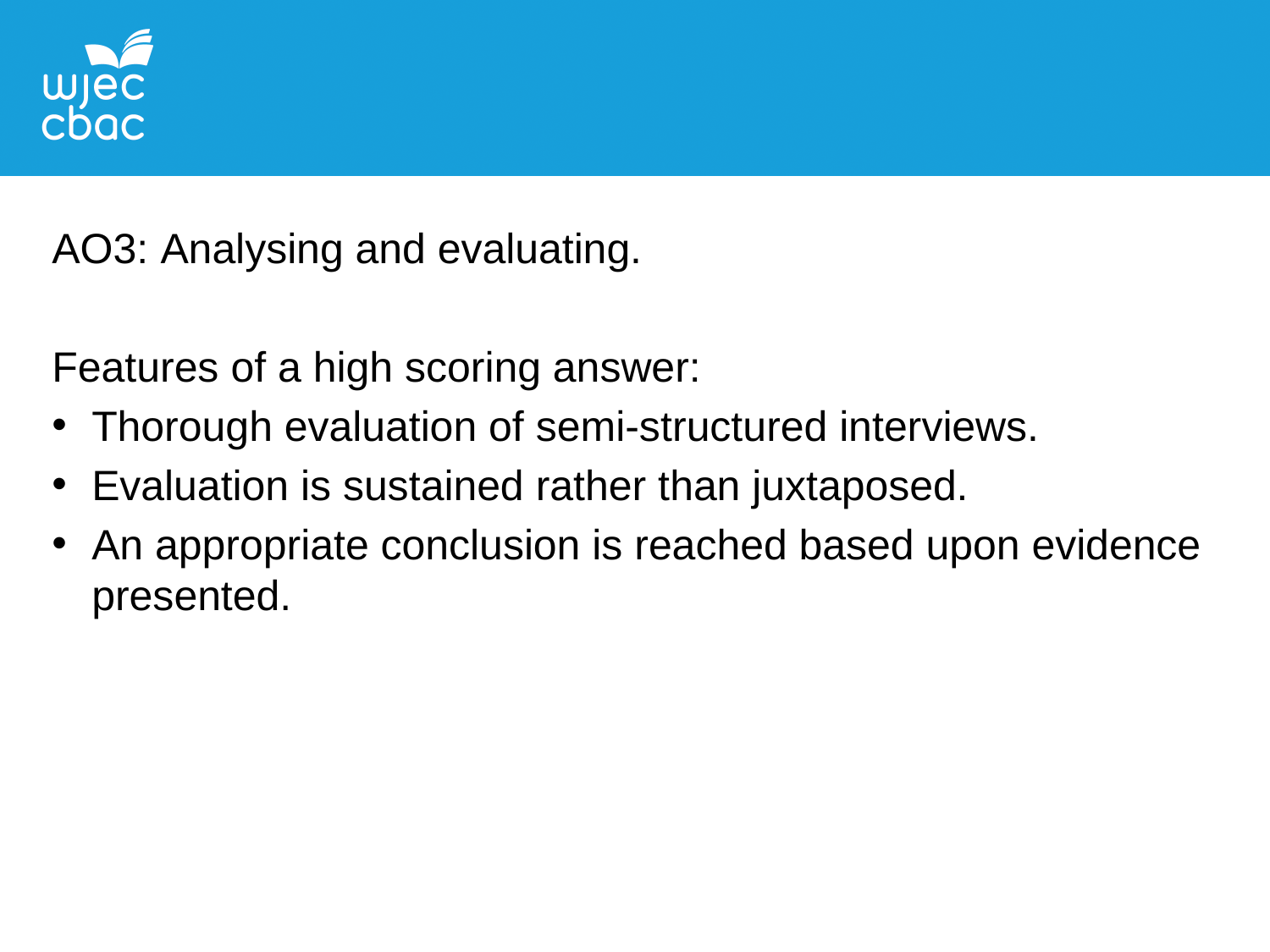

AO3: Analysing and evaluating.

Features of a high scoring answer:
Thorough evaluation of semi-structured interviews.
Evaluation is sustained rather than juxtaposed.
An appropriate conclusion is reached based upon evidence presented.